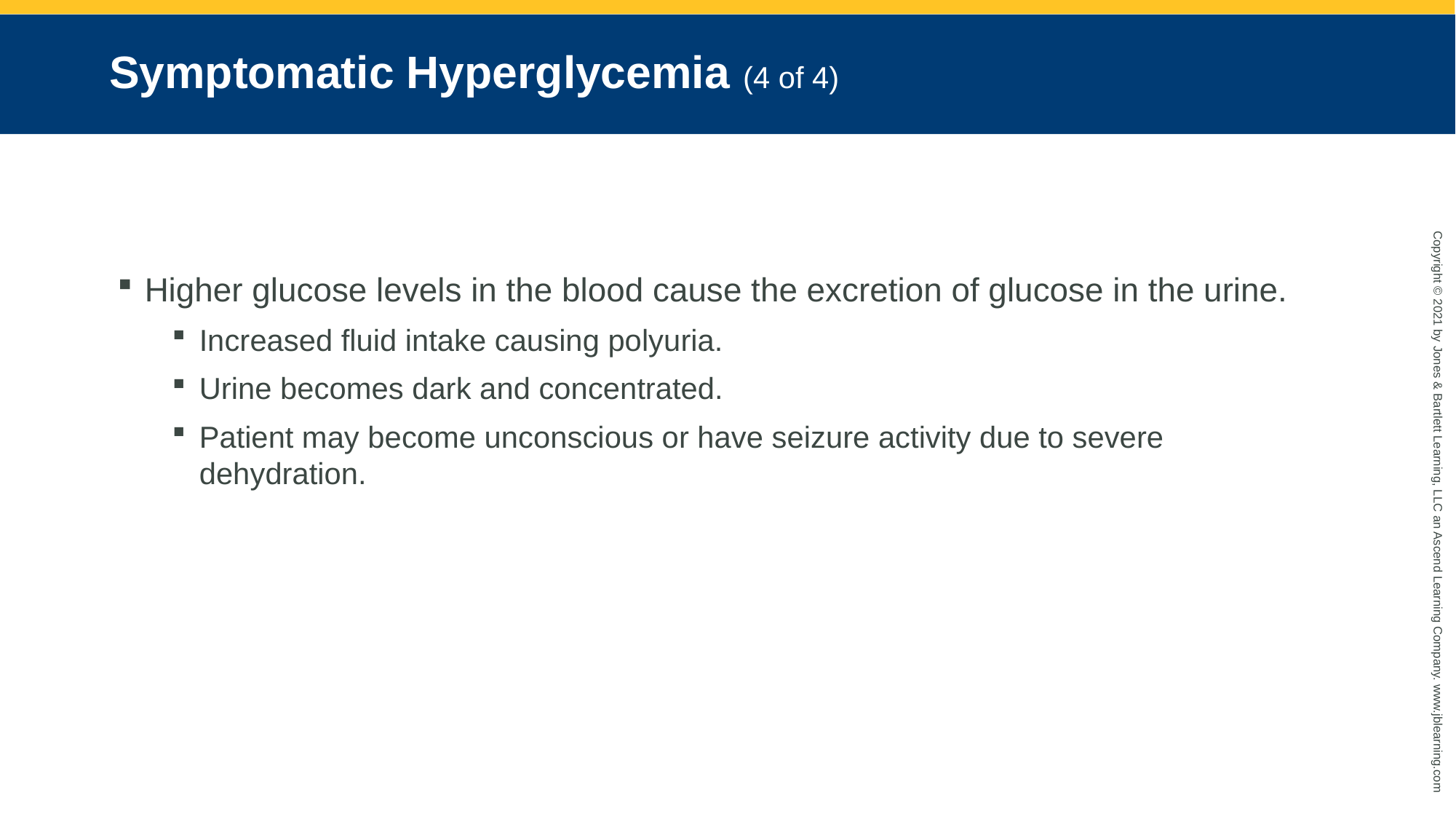

# Symptomatic Hyperglycemia (4 of 4)
Higher glucose levels in the blood cause the excretion of glucose in the urine.
Increased fluid intake causing polyuria.
Urine becomes dark and concentrated.
Patient may become unconscious or have seizure activity due to severe dehydration.